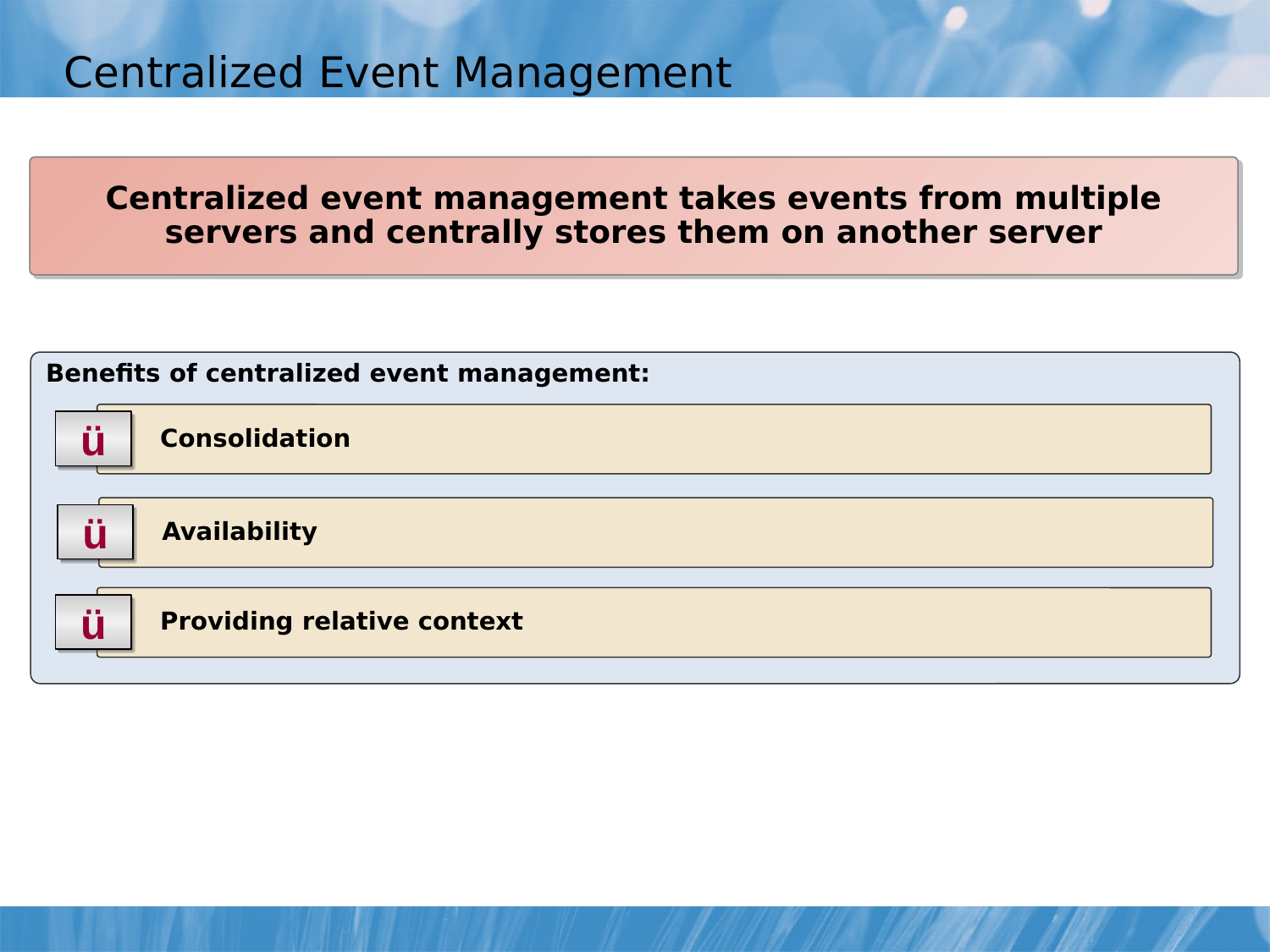

# Centralized Event Management
Centralized event management takes events from multiple servers and centrally stores them on another server
Benefits of centralized event management:
	   Consolidation
ü
	   Availability
ü
	   Providing relative context
ü